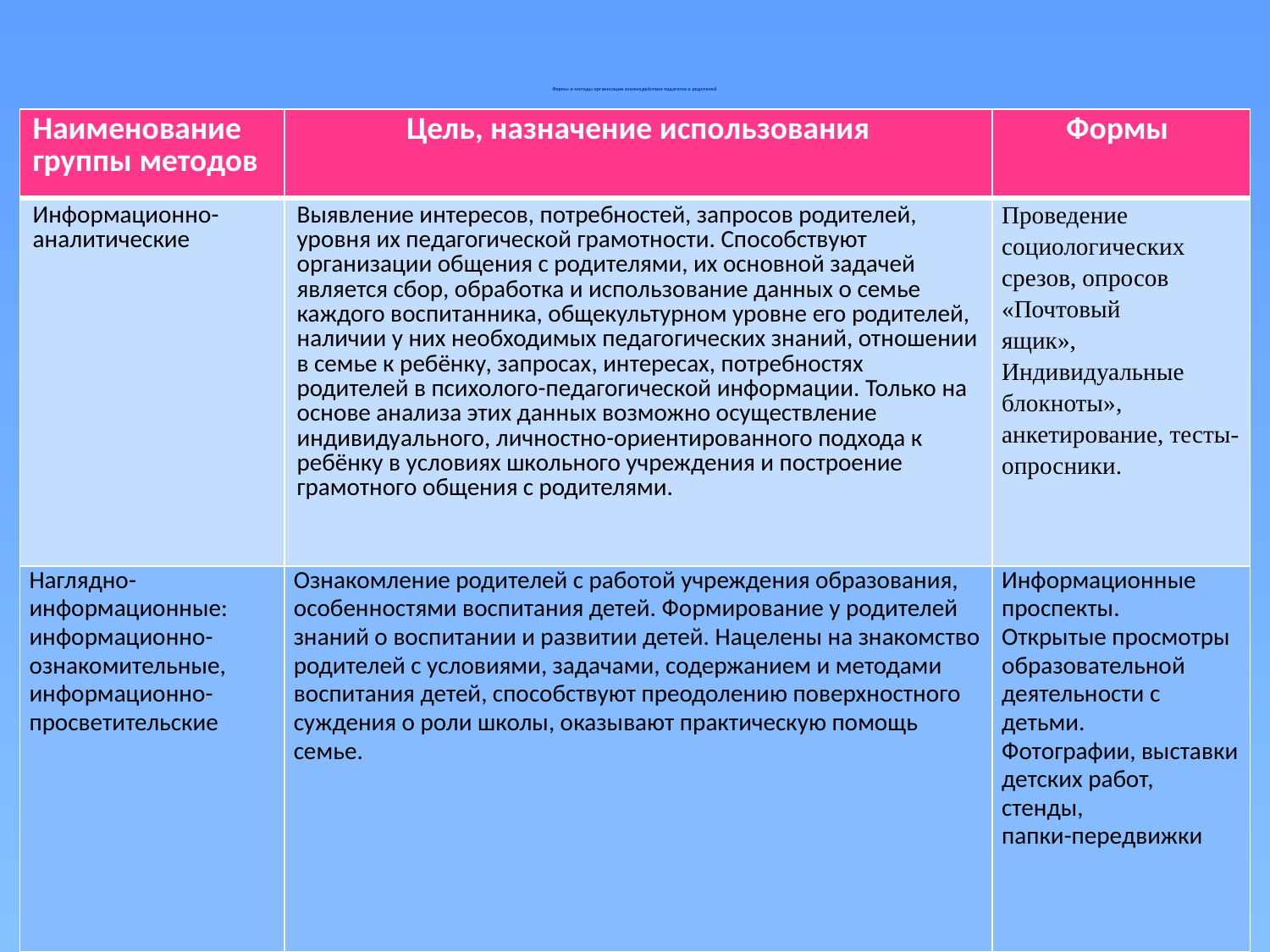

# Формы и методы организации взаимодействия педагогов и родителей
| Наименование группы методов | Цель, назначение использования | Формы |
| --- | --- | --- |
| Информационно- аналитические | Выявление интересов, потребностей, запросов родителей, уровня их педагогической грамотности. Способствуют организации общения с родителями, их основной задачей является сбор, обработка и использование данных о семье каждого воспитанника, общекультурном уровне его родителей, наличии у них необходимых педагогических знаний, отношении в семье к ребёнку, запросах, интересах, потребностях родителей в психолого-педагогической информации. Только на основе анализа этих данных возможно осуществление индивидуального, личностно-ориентированного подхода к ребёнку в условиях школьного учреждения и построение грамотного общения с родителями. | Проведение социологических срезов, опросов «Почтовый ящик», Индивидуальные блокноты», анкетирование, тесты-опросники. |
| Наглядно- информационные: информационно- ознакомительные, информационно- просветительские | Ознакомление родителей с работой учреждения образования, особенностями воспитания детей. Формирование у родителей знаний о воспитании и развитии детей. Нацелены на знакомство родителей с условиями, задачами, содержанием и методами воспитания детей, способствуют преодолению поверхностного суждения о роли школы, оказывают практическую помощь семье. | Информационные проспекты. Открытые просмотры образовательной деятельности с детьми. Фотографии, выставки детских работ, стенды, папки-передвижки |